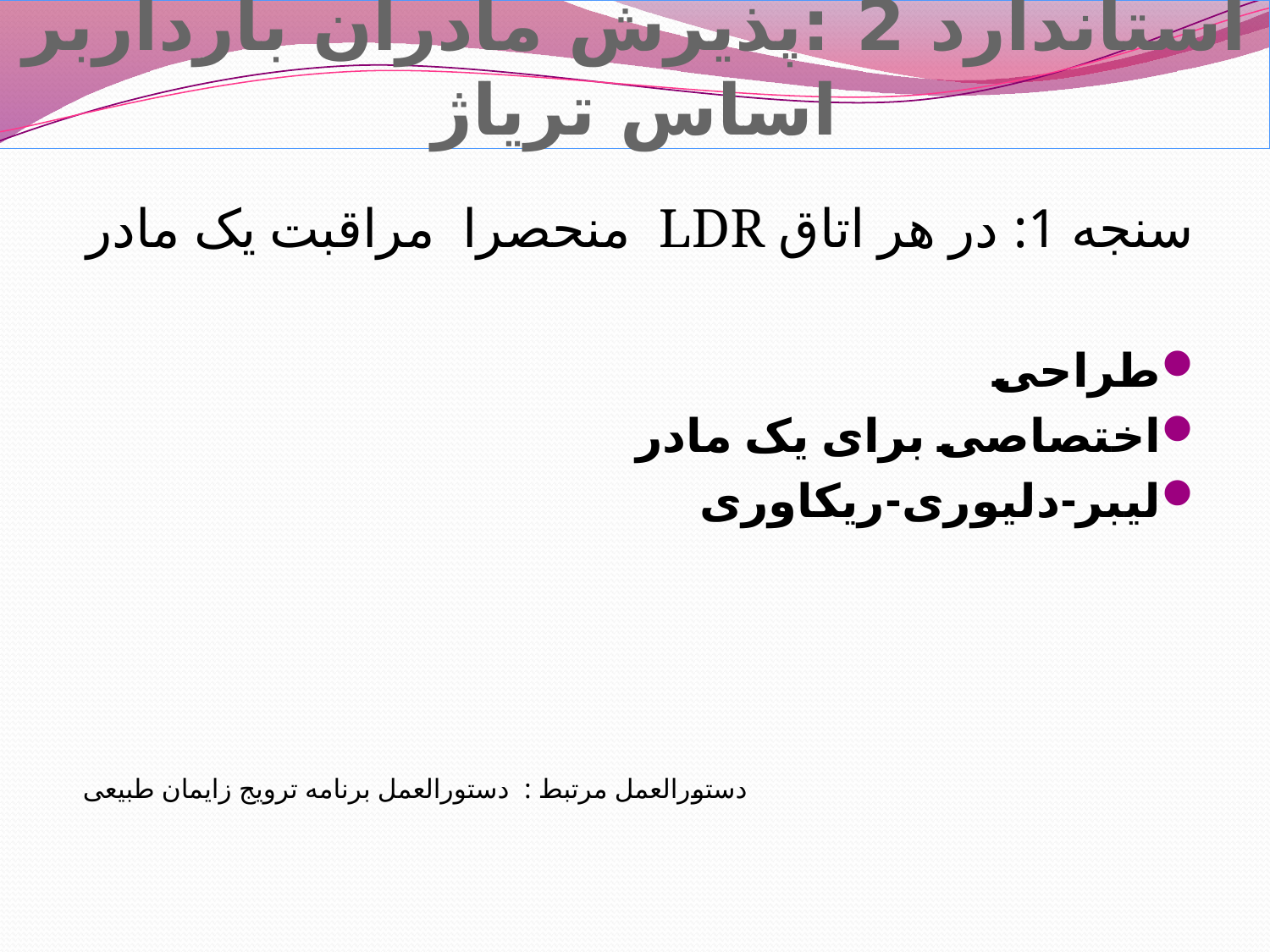

استاندارد 2 :پذیرش مادران بارداربر اساس تریاژ
سنجه 1: در هر اتاق LDR  منحصرا  مراقبت یک مادر

طراحی
اختصاصی برای یک مادر
لیبر-دلیوری-ریکاوری

دستورالعمل مرتبط :  دستورالعمل برنامه ترویج زایمان طبیعی